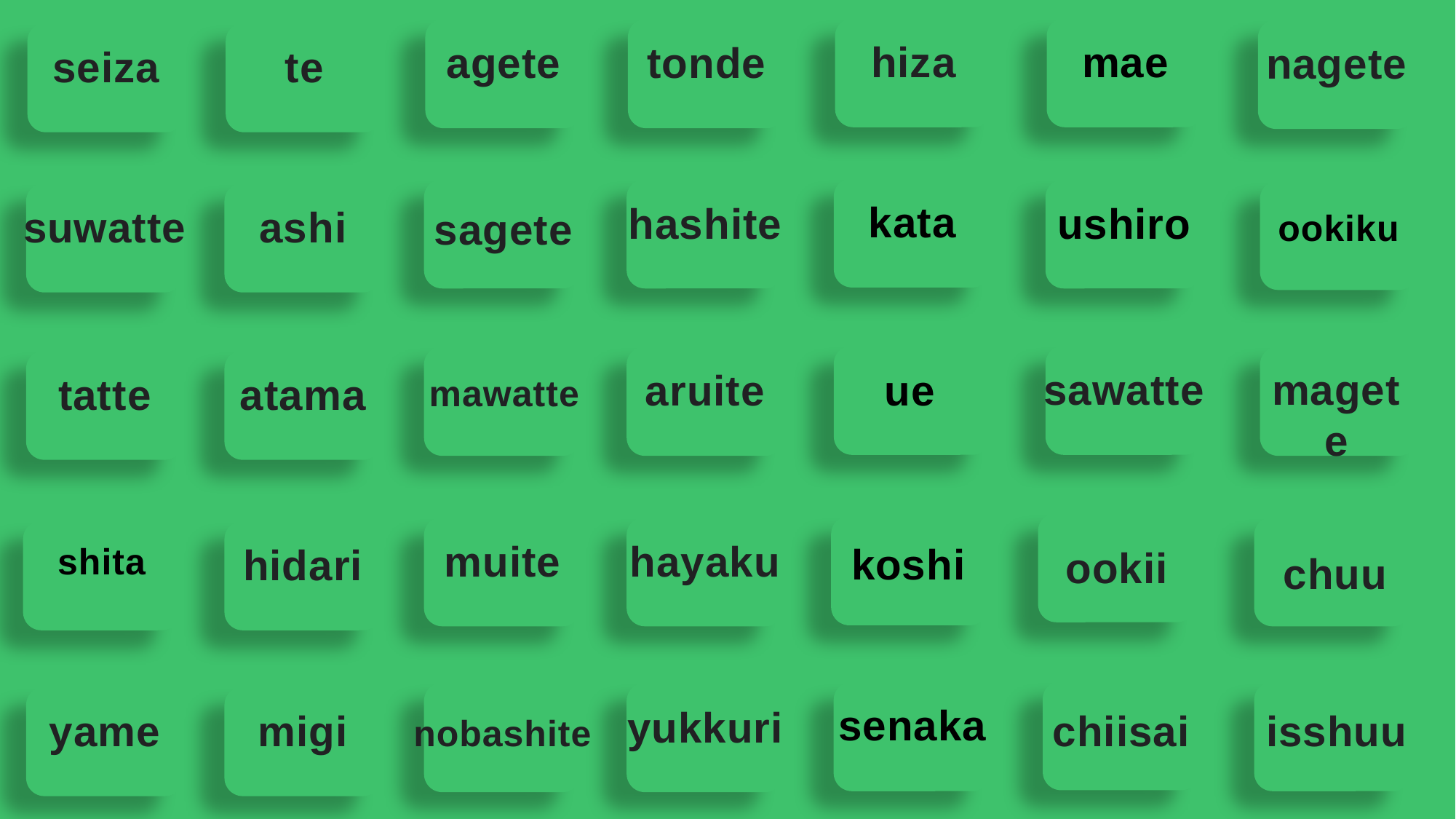

hiza

mae

tonde

agete

nagete

te

seiza

kata

hashite

ushiro

sagete

ookiku

ashi

suwatte

ue

sawatte

aruite

magete

mawatte

atama

tatte

ookii

koshi

muite

hayaku

chuu

hidari

shita

chiisai

senaka

isshuu

yukkuri

nobashite

migi

yame